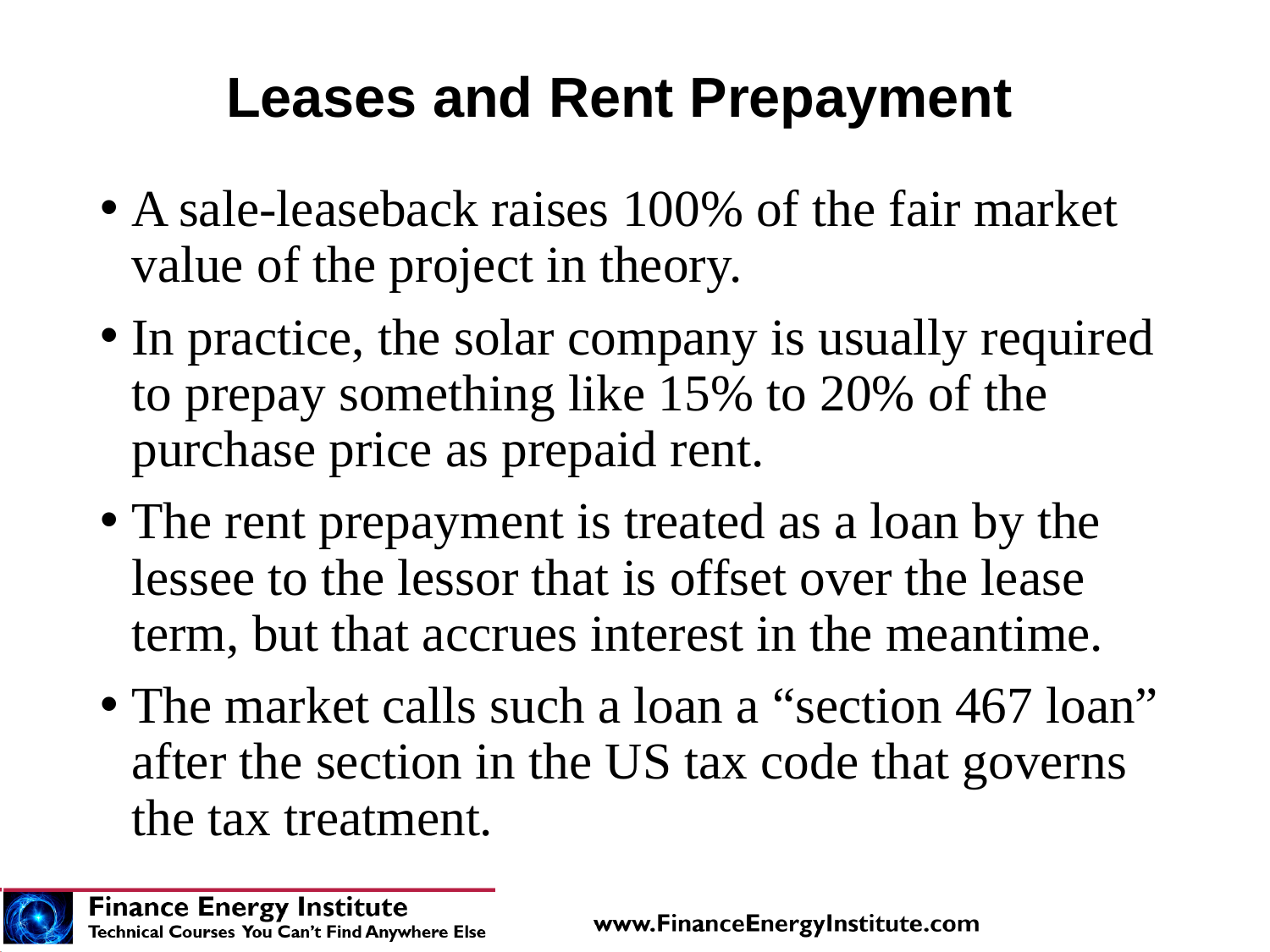

# Leases and Rent Prepayment
A sale-leaseback raises 100% of the fair market value of the project in theory.
In practice, the solar company is usually required to prepay something like 15% to 20% of the purchase price as prepaid rent.
The rent prepayment is treated as a loan by the lessee to the lessor that is offset over the lease term, but that accrues interest in the meantime.
The market calls such a loan a “section 467 loan” after the section in the US tax code that governs the tax treatment.